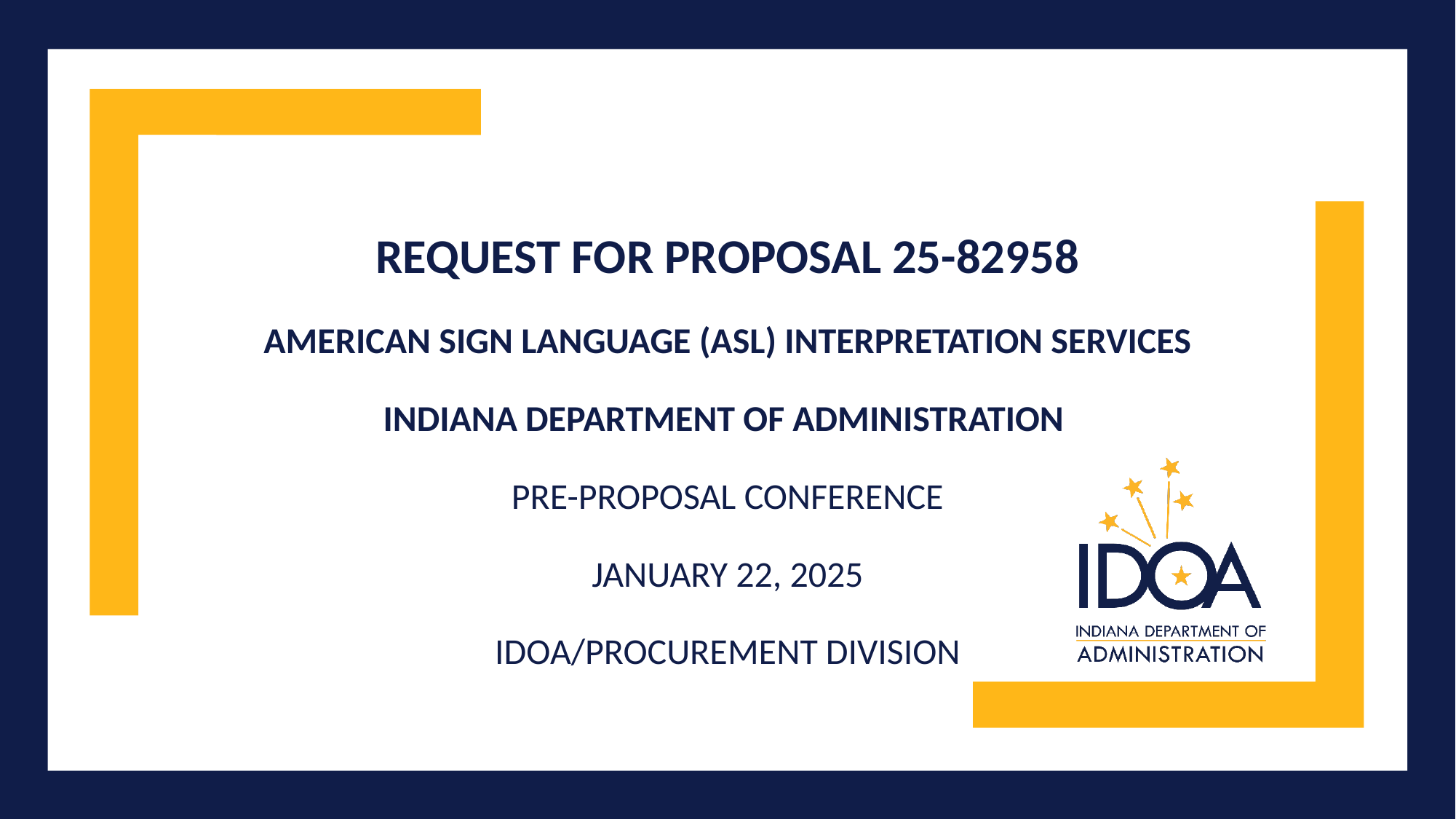

# REQUEST FOR PROPOSAL 25-82958 AMERICAN SIGN LANGUAGE (ASL) INTERPRETATION SERVICES INDIANA DEPARTMENT OF ADMINISTRATION PRE-PROPOSAL CONFERENCE JANUARY 22, 2025 IDOA/PROCUREMENT DIVISION